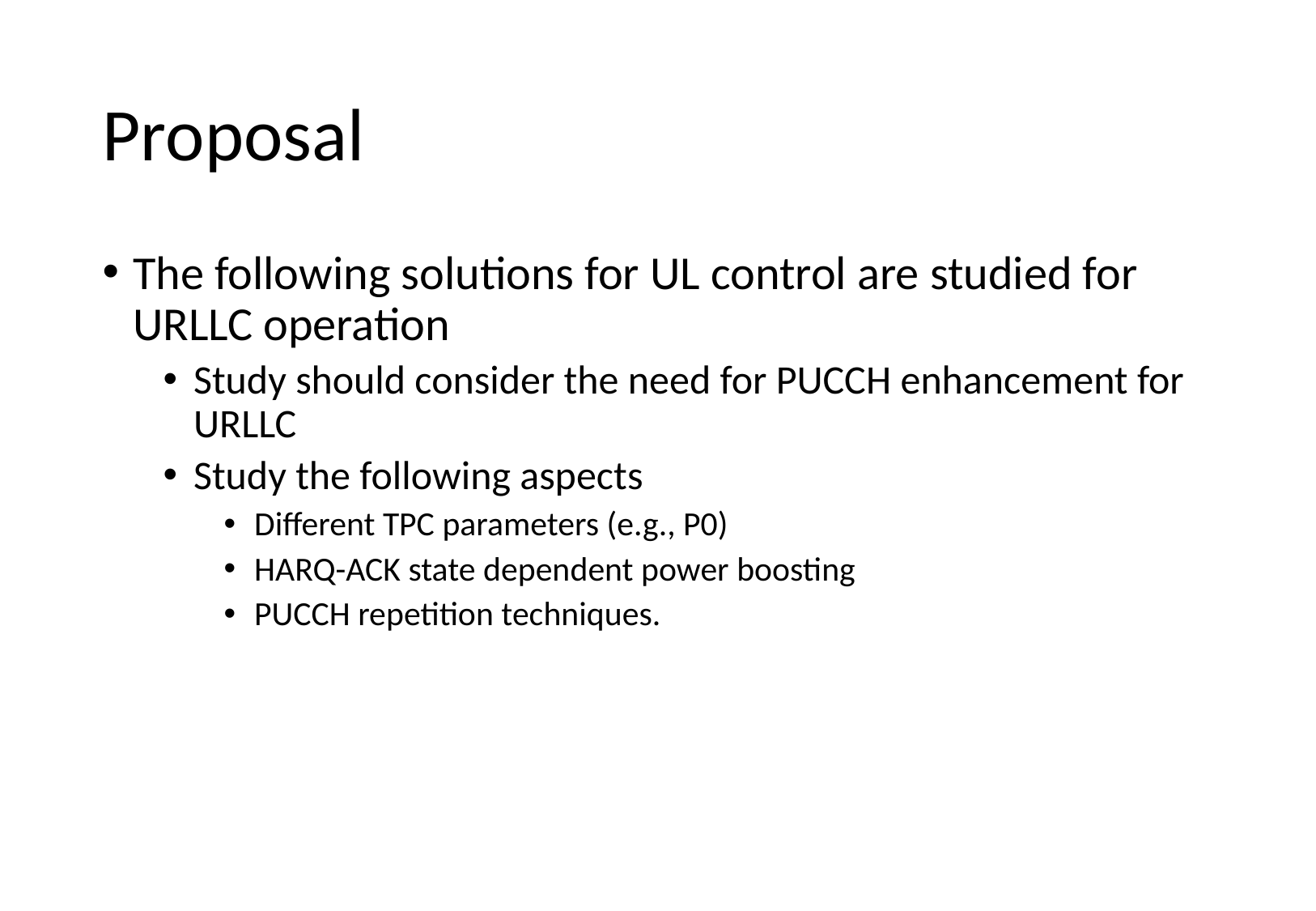

# Proposal
The following solutions for UL control are studied for URLLC operation
Study should consider the need for PUCCH enhancement for URLLC
Study the following aspects
Different TPC parameters (e.g., P0)
HARQ-ACK state dependent power boosting
PUCCH repetition techniques.